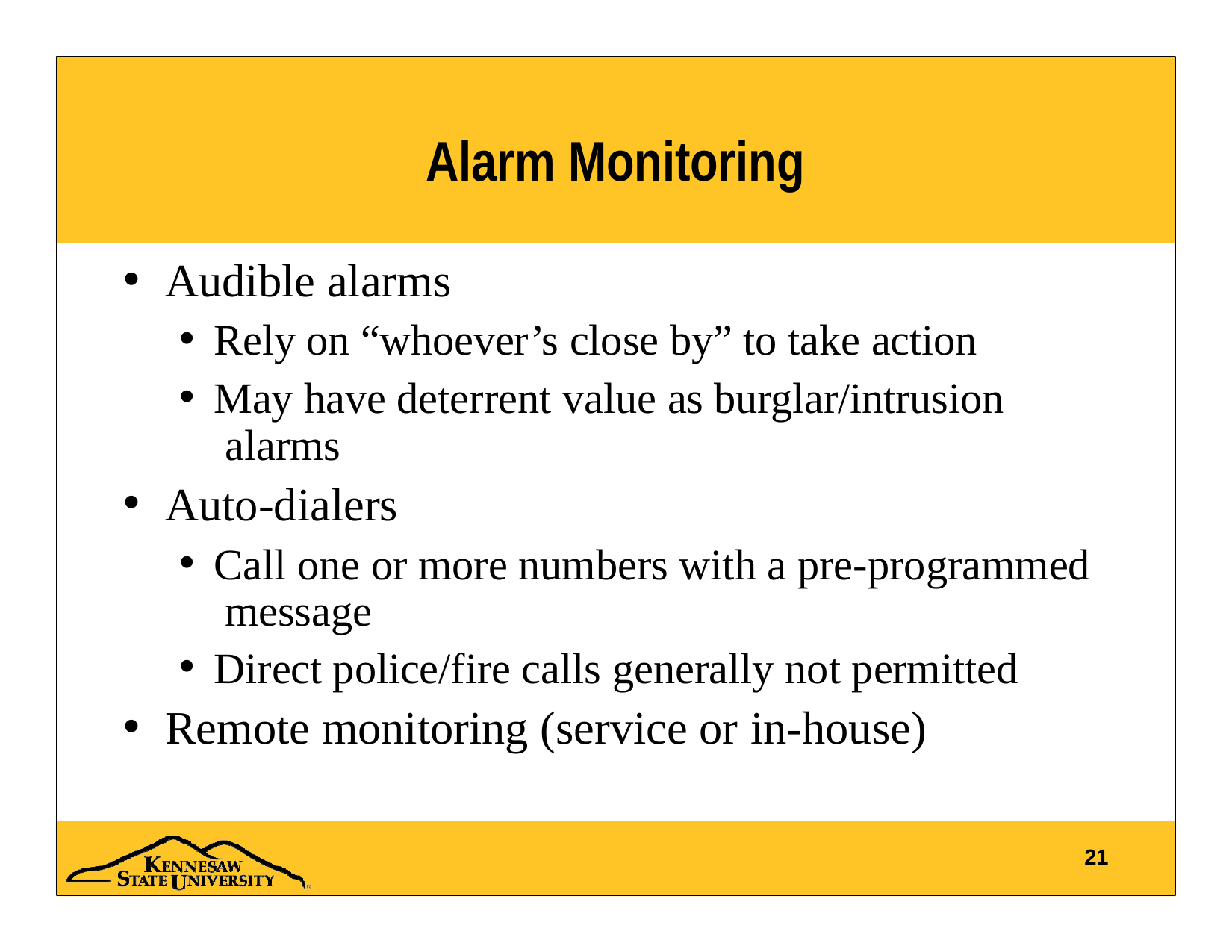

# Alarm Monitoring
Audible alarms
Rely on “whoever’s close by” to take action
May have deterrent value as burglar/intrusion  alarms
Auto-dialers
Call one or more numbers with a pre-programmed  message
Direct police/fire calls generally not permitted
Remote monitoring (service or in-house)

21